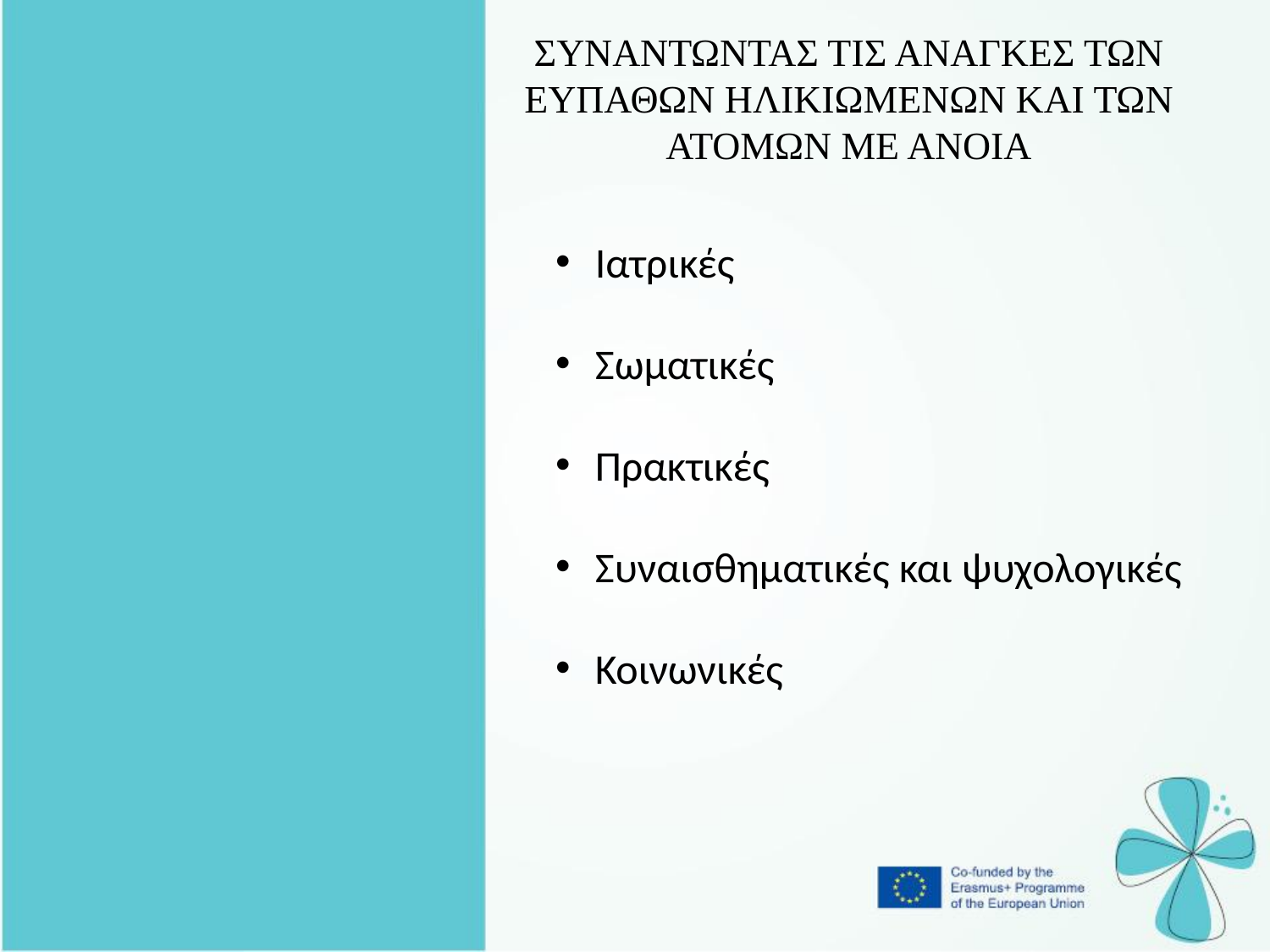

ΣΥΝΑΝΤΩΝΤΑΣ ΤΙΣ ΑΝΑΓΚΕΣ ΤΩΝ ΕΥΠΑΘΩΝ ΗΛΙΚΙΩΜΕΝΩΝ ΚΑΙ ΤΩΝ ΑΤΟΜΩΝ ΜΕ ΑΝΟΙΑ
Ιατρικές

Σωματικές

Πρακτικές

Συναισθηματικές και ψυχολογικές

Κοινωνικές